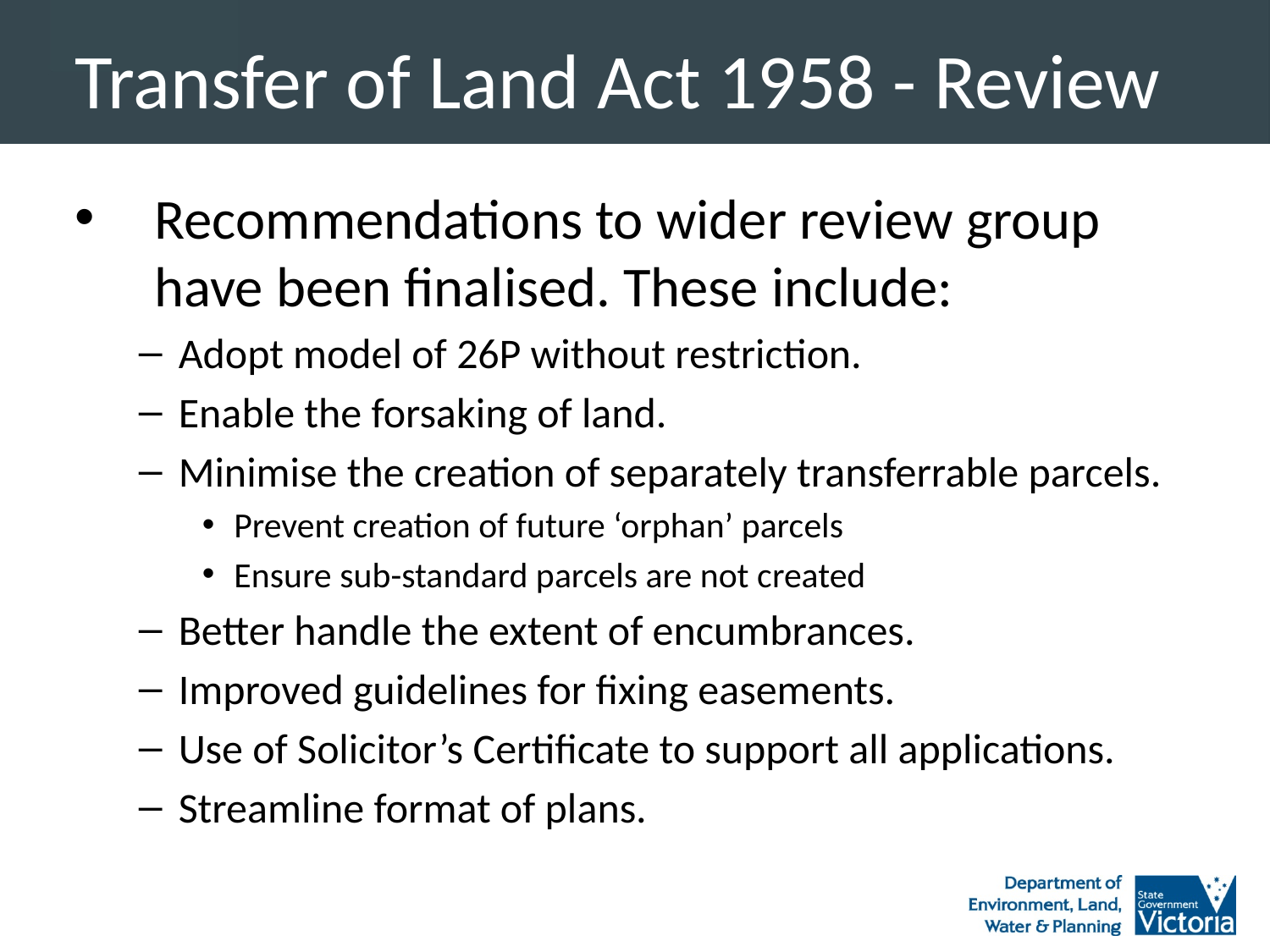

# Transfer of Land Act 1958 - Review
Recommendations to wider review group have been finalised. These include:
Adopt model of 26P without restriction.
Enable the forsaking of land.
Minimise the creation of separately transferrable parcels.
Prevent creation of future ‘orphan’ parcels
Ensure sub-standard parcels are not created
Better handle the extent of encumbrances.
Improved guidelines for fixing easements.
Use of Solicitor’s Certificate to support all applications.
Streamline format of plans.